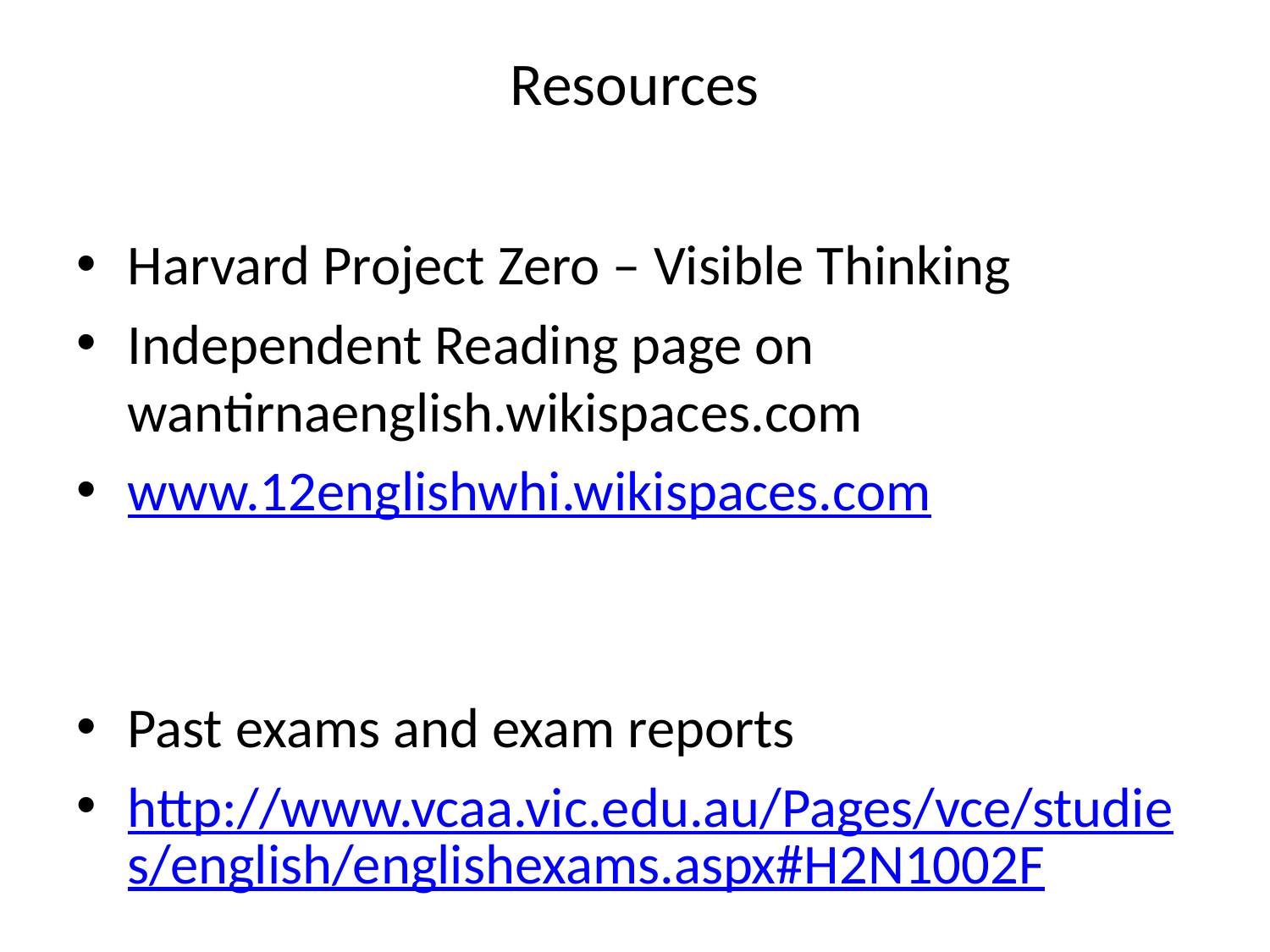

# Resources
Harvard Project Zero – Visible Thinking
Independent Reading page on wantirnaenglish.wikispaces.com
www.12englishwhi.wikispaces.com

Past exams and exam reports
http://www.vcaa.vic.edu.au/Pages/vce/studies/english/englishexams.aspx#H2N1002F